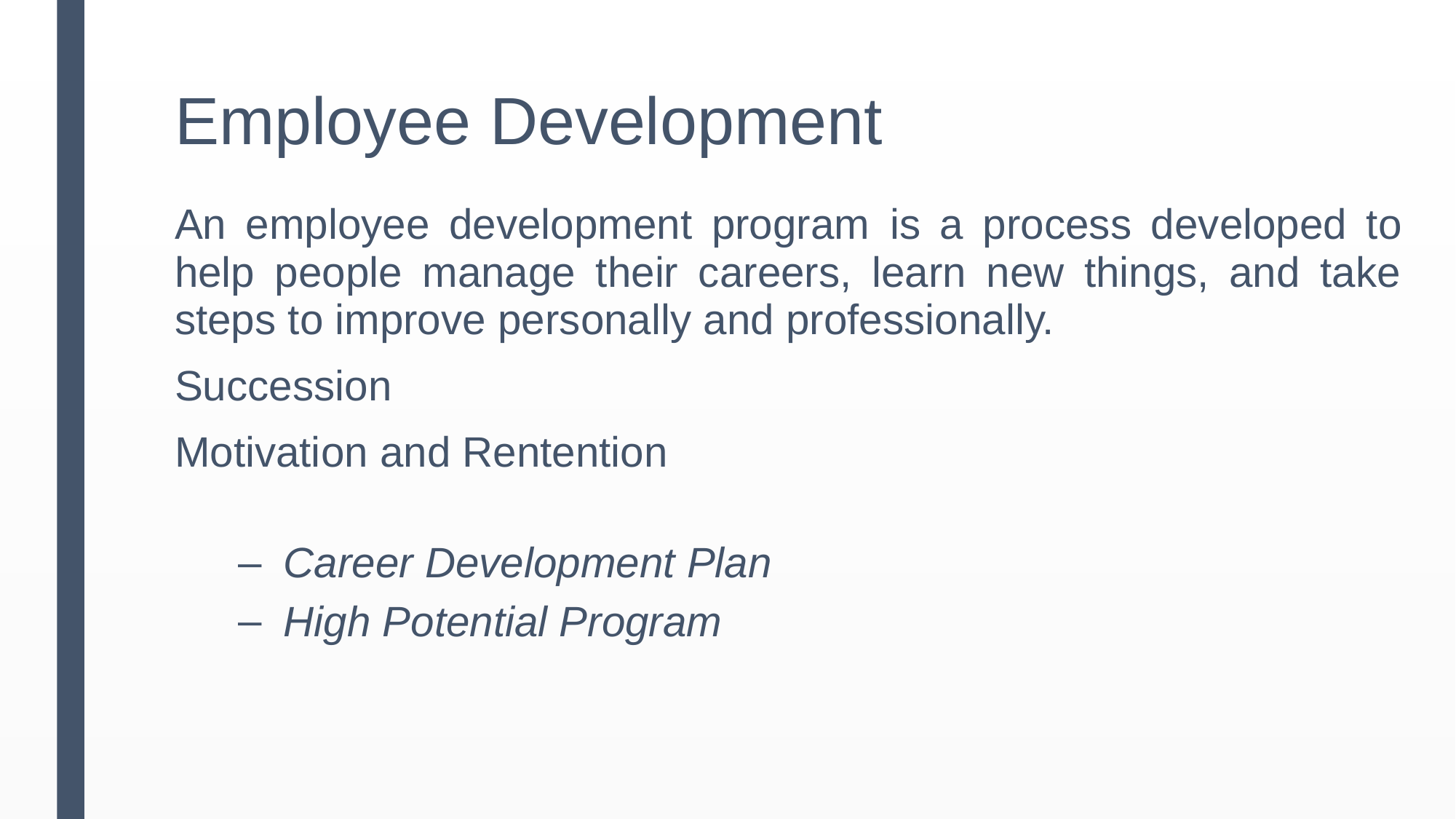

# Employee Development
An employee development program is a process developed to help people manage their careers, learn new things, and take steps to improve personally and professionally.
Succession
Motivation and Rentention

Career Development Plan
High Potential Program